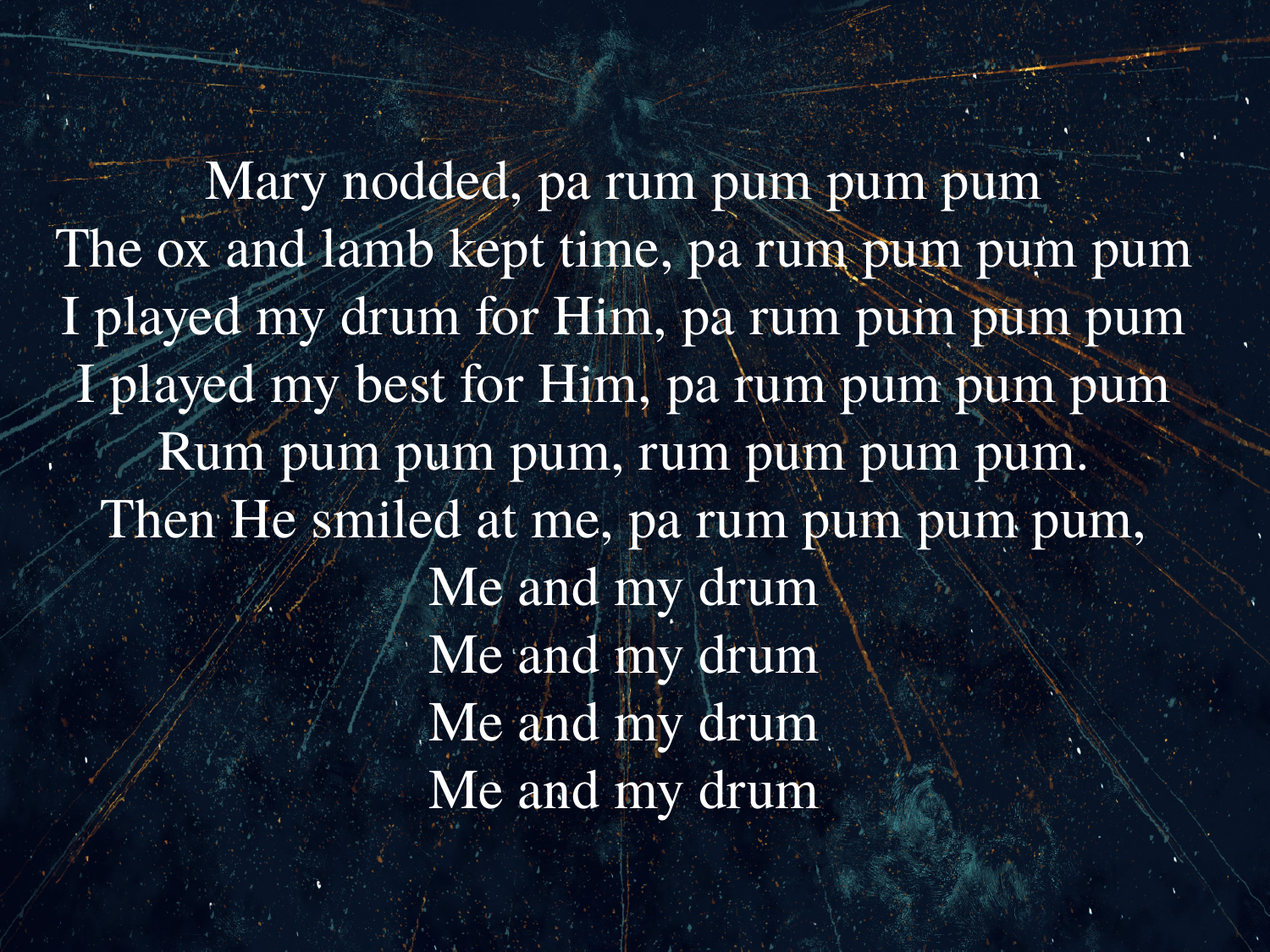

# Mary nodded, pa rum pum pum pum The ox and lamb kept time, pa rum pum pum pum I played my drum for Him, pa rum pum pum pum I played my best for Him, pa rum pum pum pum Rum pum pum pum, rum pum pum pum. Then He smiled at me, pa rum pum pum pum, Me and my drum Me and my drum Me and my drum Me and my drum